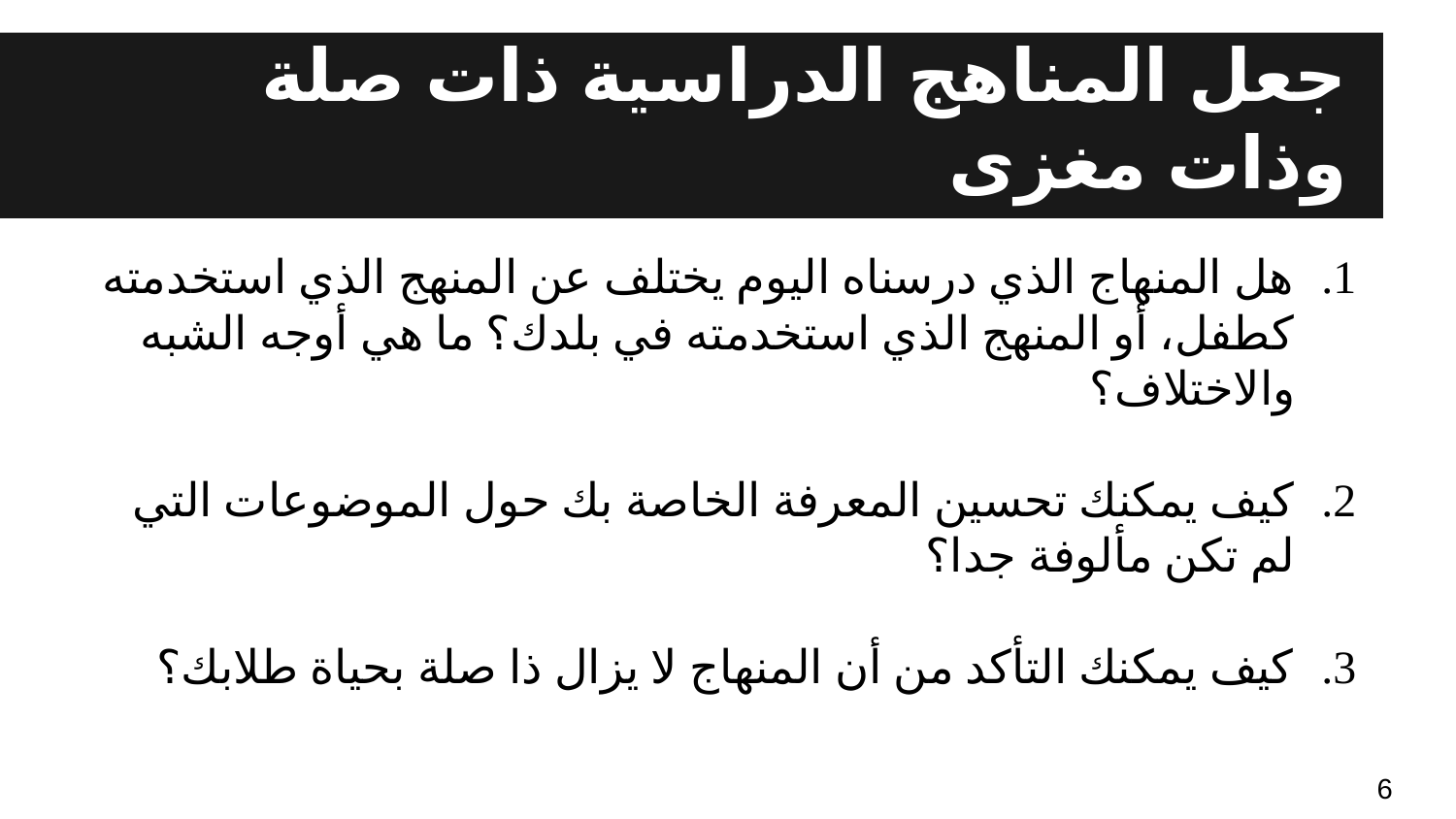

# جعل المناهج الدراسية ذات صلة وذات مغزى
هل المنهاج الذي درسناه اليوم يختلف عن المنهج الذي استخدمته كطفل، أو المنهج الذي استخدمته في بلدك؟ ما هي أوجه الشبه والاختلاف؟

كيف يمكنك تحسين المعرفة الخاصة بك حول الموضوعات التي لم تكن مألوفة جدا؟

کیف یمکنك التأکد من أن المنھاج لا یزال ذا صلة بحیاة طلابك؟
6